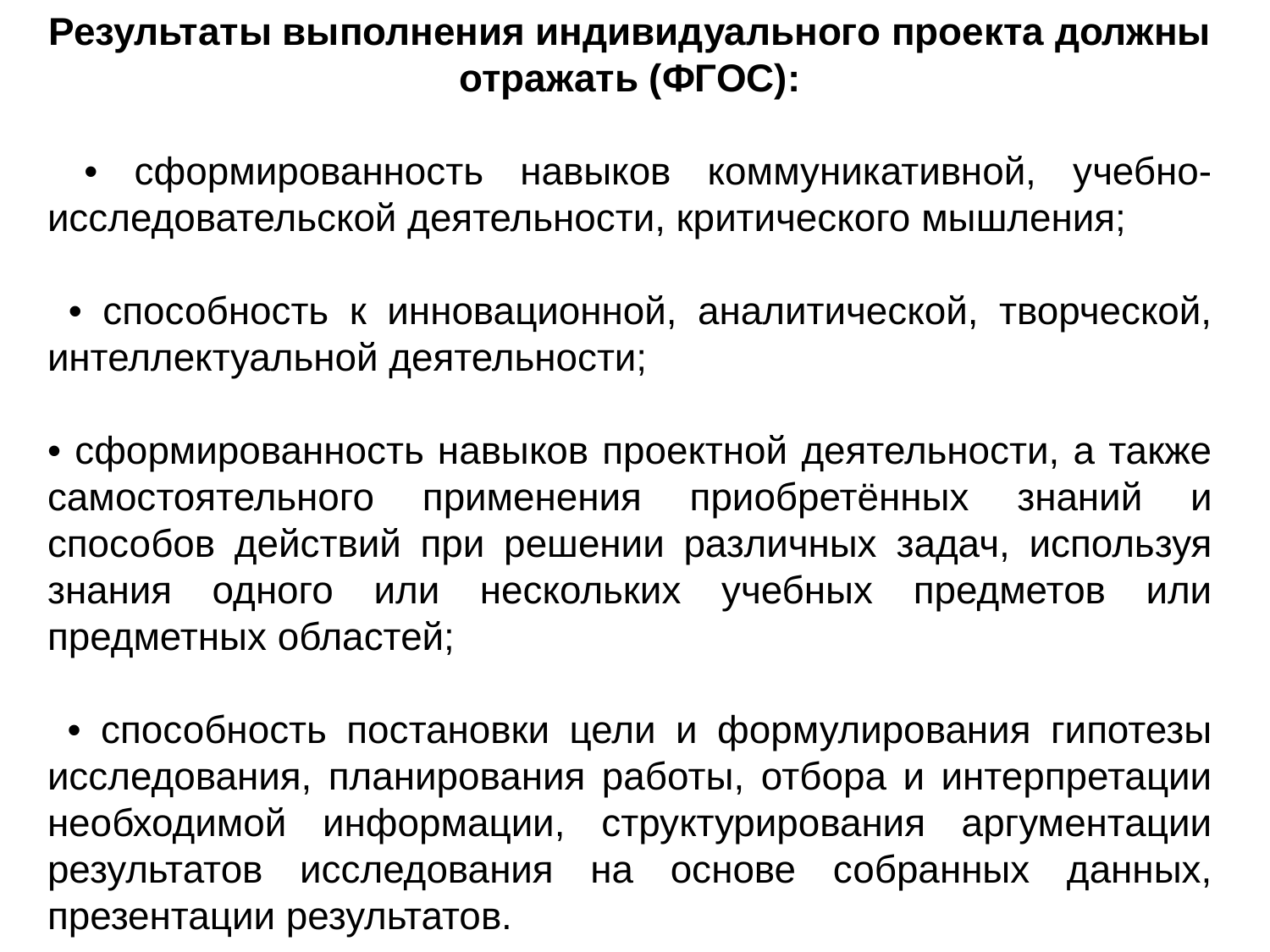

Результаты выполнения индивидуального проекта должны отражать (ФГОС):

 • сформированность навыков коммуникативной, учебно-исследовательской деятельности, критического мышления;

 • способность к инновационной, аналитической, творческой, интеллектуальной деятельности;

• сформированность навыков проектной деятельности, а также самостоятельного применения приобретённых знаний и способов действий при решении различных задач, используя знания одного или нескольких учебных предметов или предметных областей;

 • способность постановки цели и формулирования гипотезы исследования, планирования работы, отбора и интерпретации необходимой информации, структурирования аргументации результатов исследования на основе собранных данных, презентации результатов.